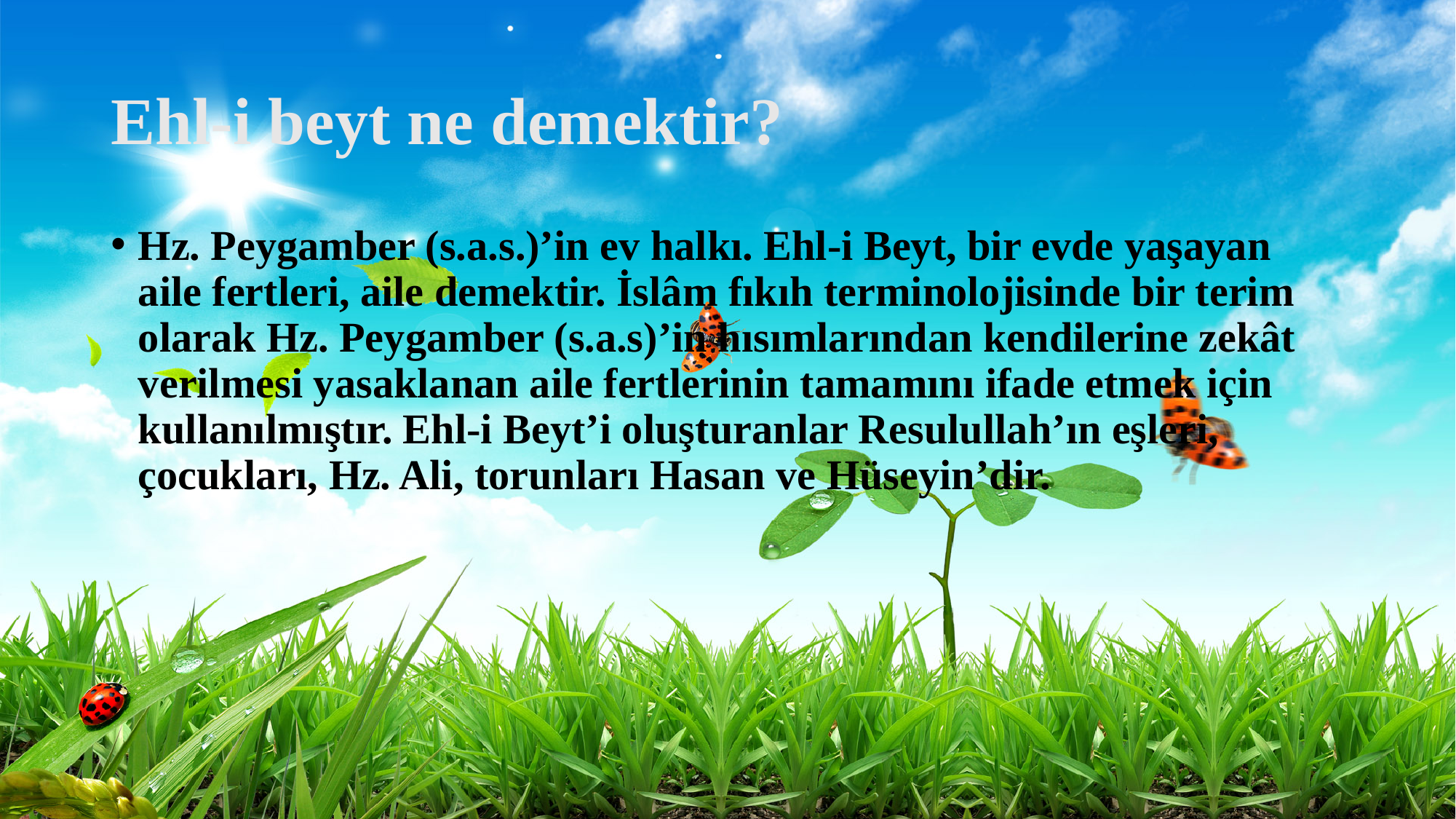

# Ehl-i beyt ne demektir?
Hz. Peygamber (s.a.s.)’in ev halkı. Ehl-i Beyt, bir evde yaşayan aile fertleri, aile demektir. İslâm fıkıh terminolojisinde bir terim olarak Hz. Peygamber (s.a.s)’in hısımlarından kendilerine zekât verilmesi yasaklanan aile fertlerinin tamamını ifade etmek için kullanılmıştır. Ehl-i Beyt’i oluşturanlar Resulullah’ın eşleri, çocukları, Hz. Ali, torunları Hasan ve Hüseyin’dir.